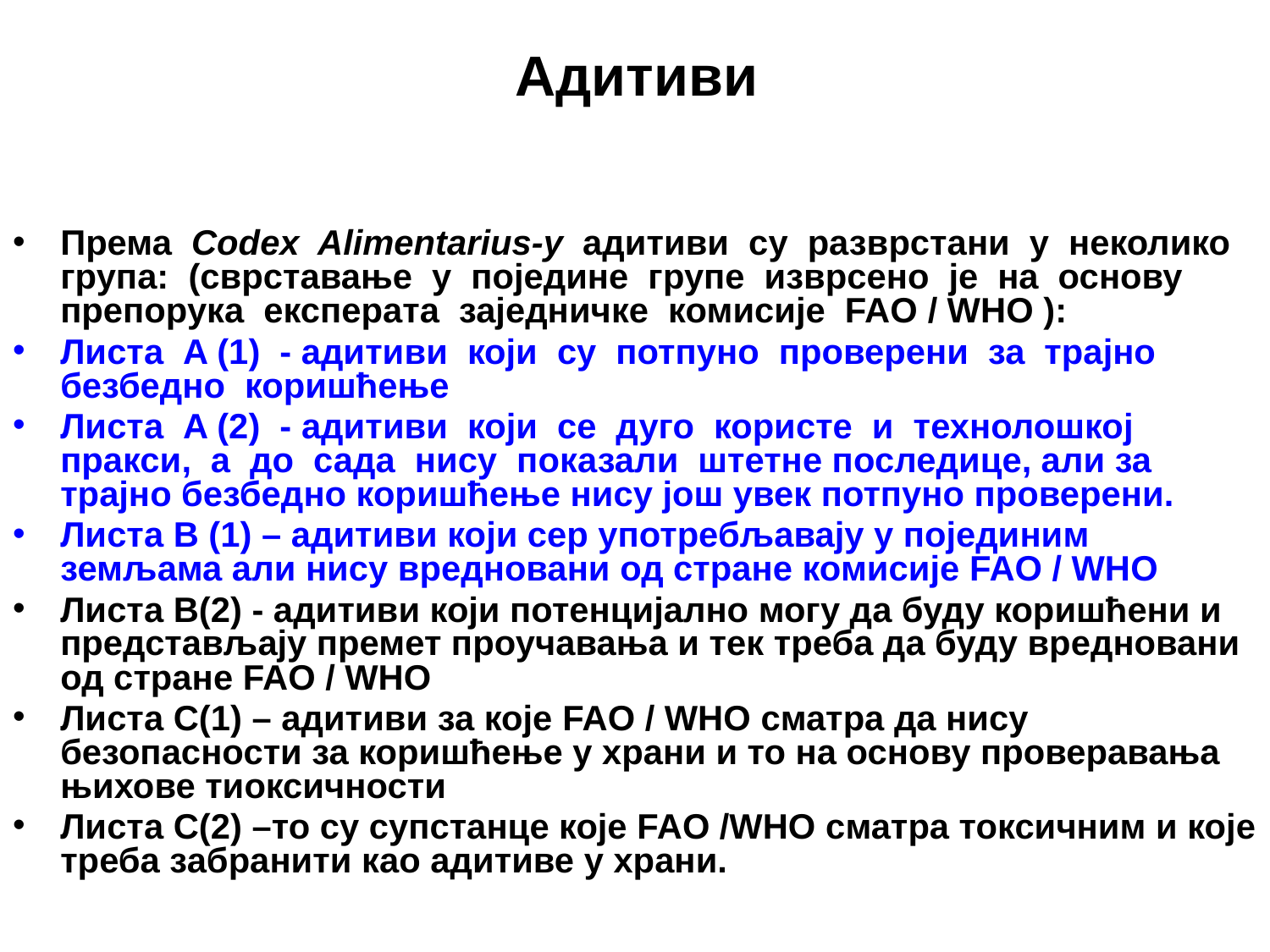

Адитиви
Према  Codex  Alimentarius-у  адитиви  су  разврстани  у  неколико  група:  (сврставање  у  поједине  групе  изврсено  је  на  основу  препорука  експерата  заједничке  комисије  FAO / WHO ):
Листа  A (1)  - адитиви  који  су  потпуно  проверени  за  трајно  безбедно  коришћење
Листа  A (2)  - адитиви  који  се  дуго  користе  и  технолошкој  пракси,  а  до  сада  нису  показали  штетне последице, али за трајно безбедно коришћење нису још увек потпуно проверени.
Листа В (1) – адитиви који сер употребљавају у појединим земљама али нису вредновани од стране комисије FAO / WHO
Листа В(2) - адитиви који потенцијално могу да буду коришћени и представљају премет проучавања и тек треба да буду вредновани од стране FAO / WHO
Листа C(1) – адитиви за које FAO / WHO сматра да нису безопасности за коришћење у храни и то на основу проверавања њихове тиоксичности
Листа C(2) –то су супстанце које FAO /WHO сматра токсичним и које треба забранити као адитиве у храни.